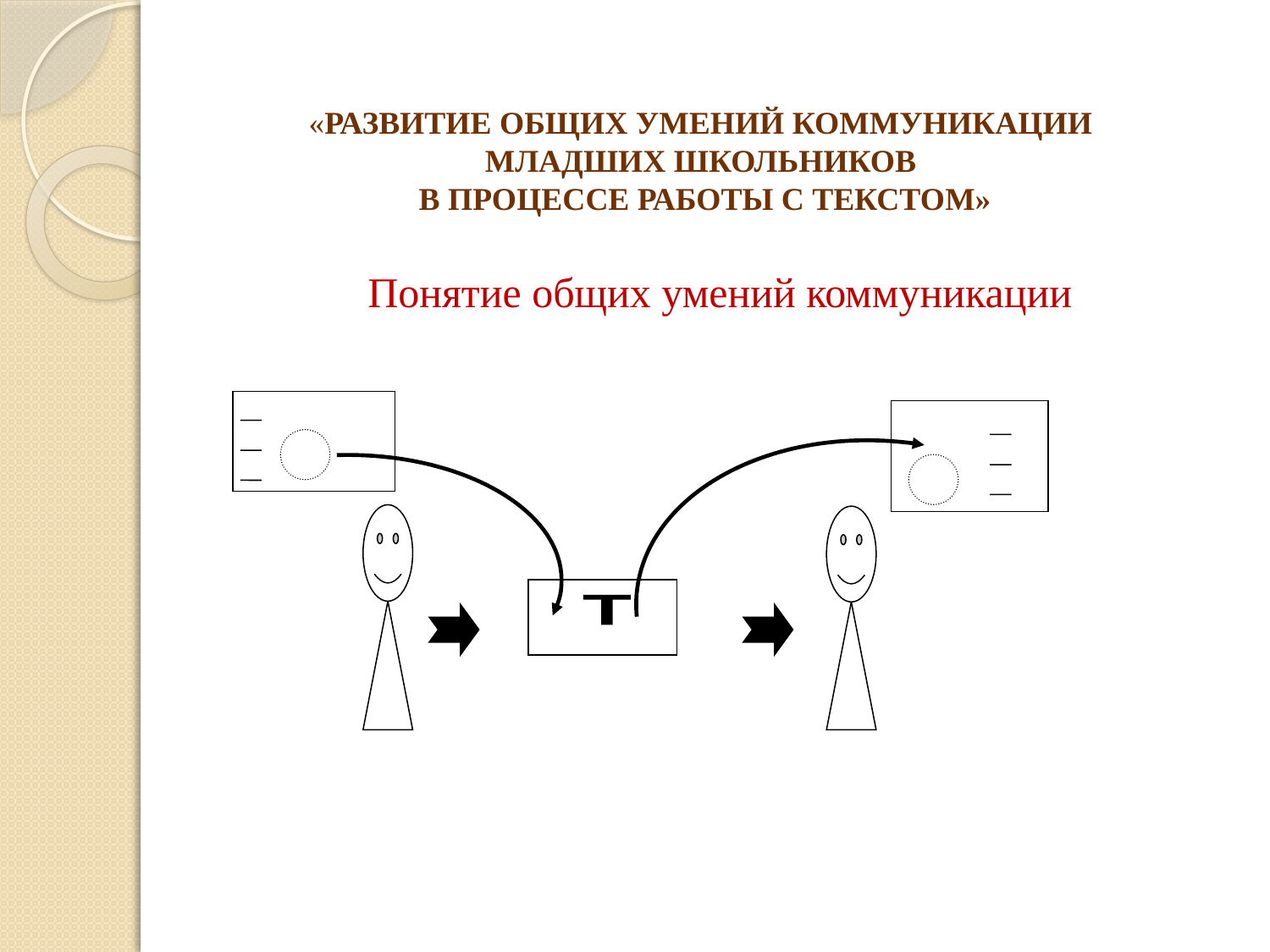

«РАЗВИТИЕ ОБЩИХ УМЕНИЙ КОММУНИКАЦИИ
МЛАДШИХ ШКОЛЬНИКОВ
В ПРОЦЕССЕ РАБОТЫ С ТЕКСТОМ»
# Понятие общих умений коммуникации

Т